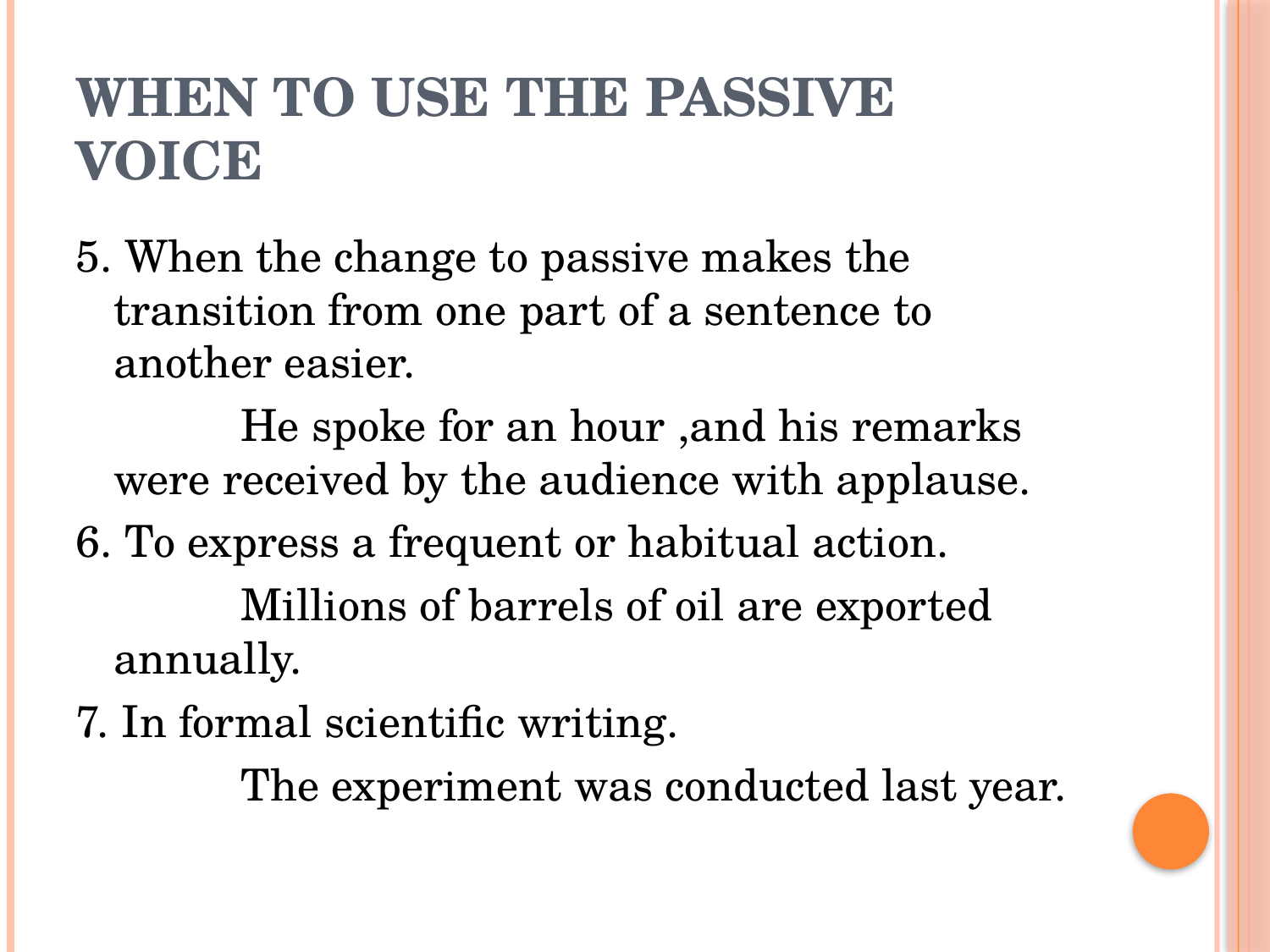

# When to Use the Passive Voice
5. When the change to passive makes the transition from one part of a sentence to another easier.
		He spoke for an hour ,and his remarks were received by the audience with applause.
6. To express a frequent or habitual action.
		Millions of barrels of oil are exported annually.
7. In formal scientific writing.
		The experiment was conducted last year.